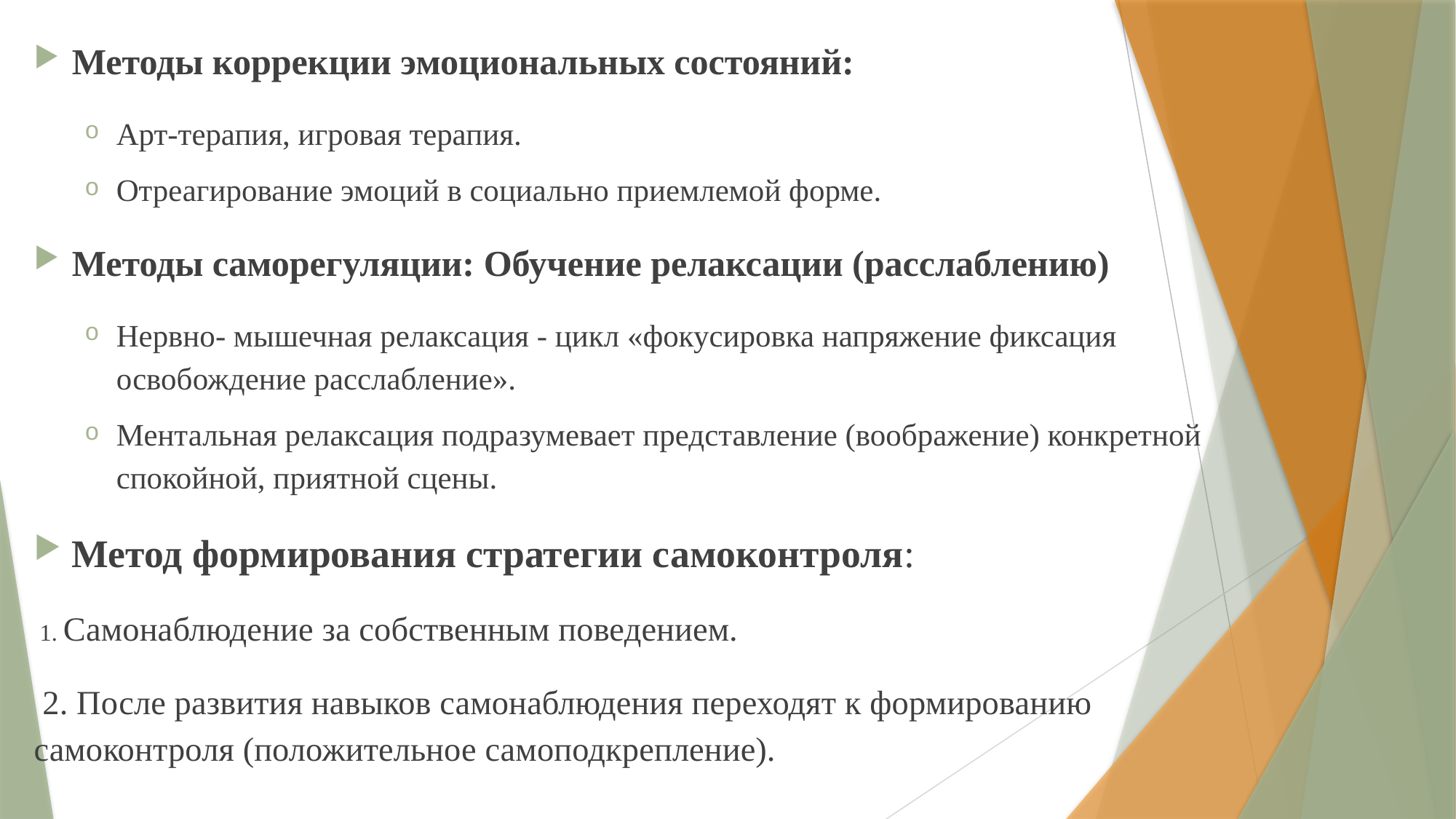

Методы коррекции эмоциональных состояний:
Арт-терапия, игровая терапия.
Отреагирование эмоций в социально приемлемой форме.
Методы саморегуляции: Обучение релаксации (расслаблению)
Нервно- мышечная релаксация - цикл «фокусировка напряжение фиксация освобождение расслабление».
Ментальная релаксация подразумевает представление (воображение) конкретной спокойной, приятной сцены.
Метод формирования стратегии самоконтроля:
 1. Самонаблюдение за собственным поведением.
 2. После развития навыков самонаблюдения переходят к формированию самоконтроля (положительное самоподкрепление).